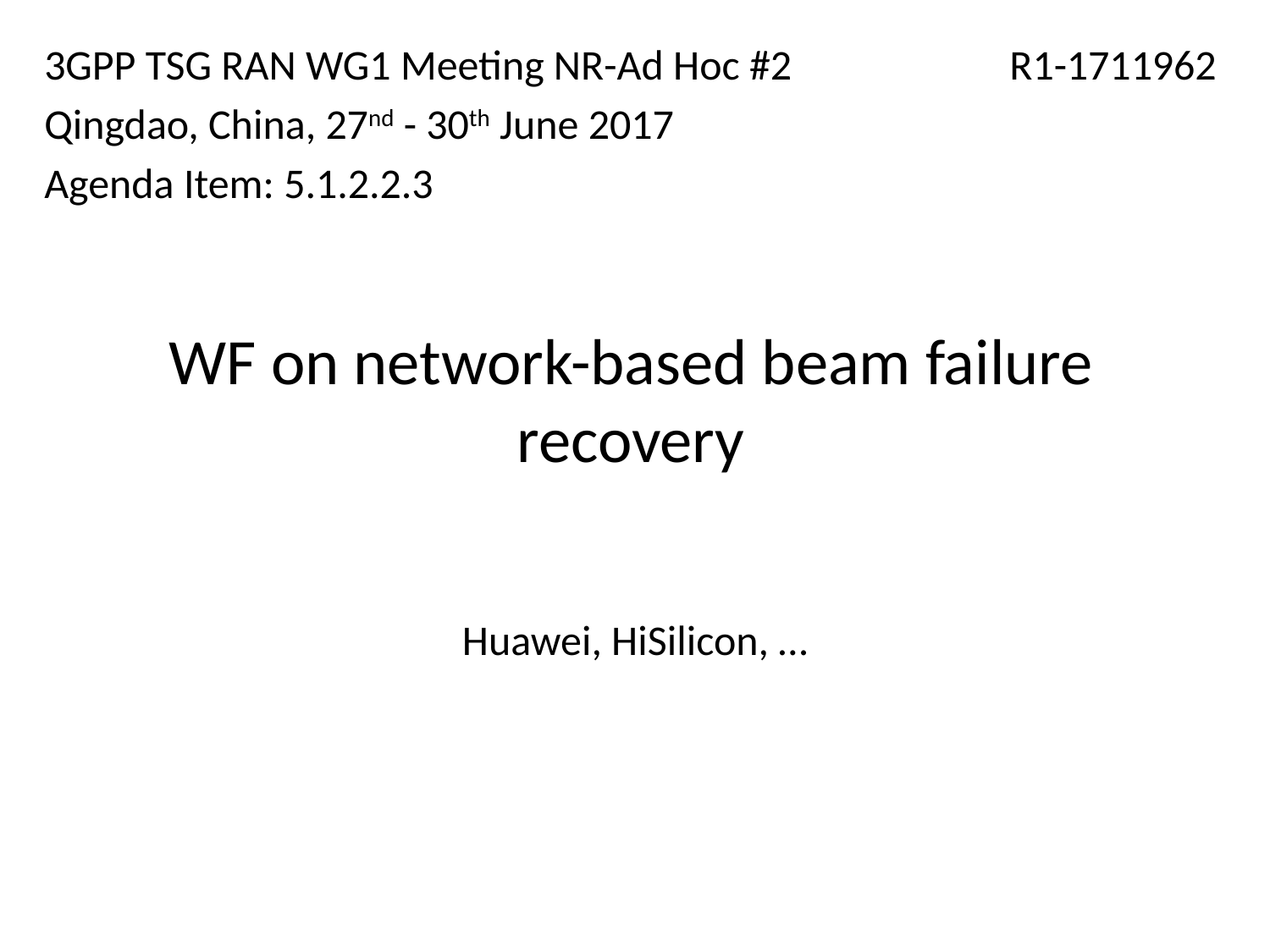

3GPP TSG RAN WG1 Meeting NR-Ad Hoc #2            	        R1-1711962
Qingdao, China, 27nd - 30th June 2017
Agenda Item: 5.1.2.2.3
# WF on network-based beam failure recovery
Huawei, HiSilicon, …